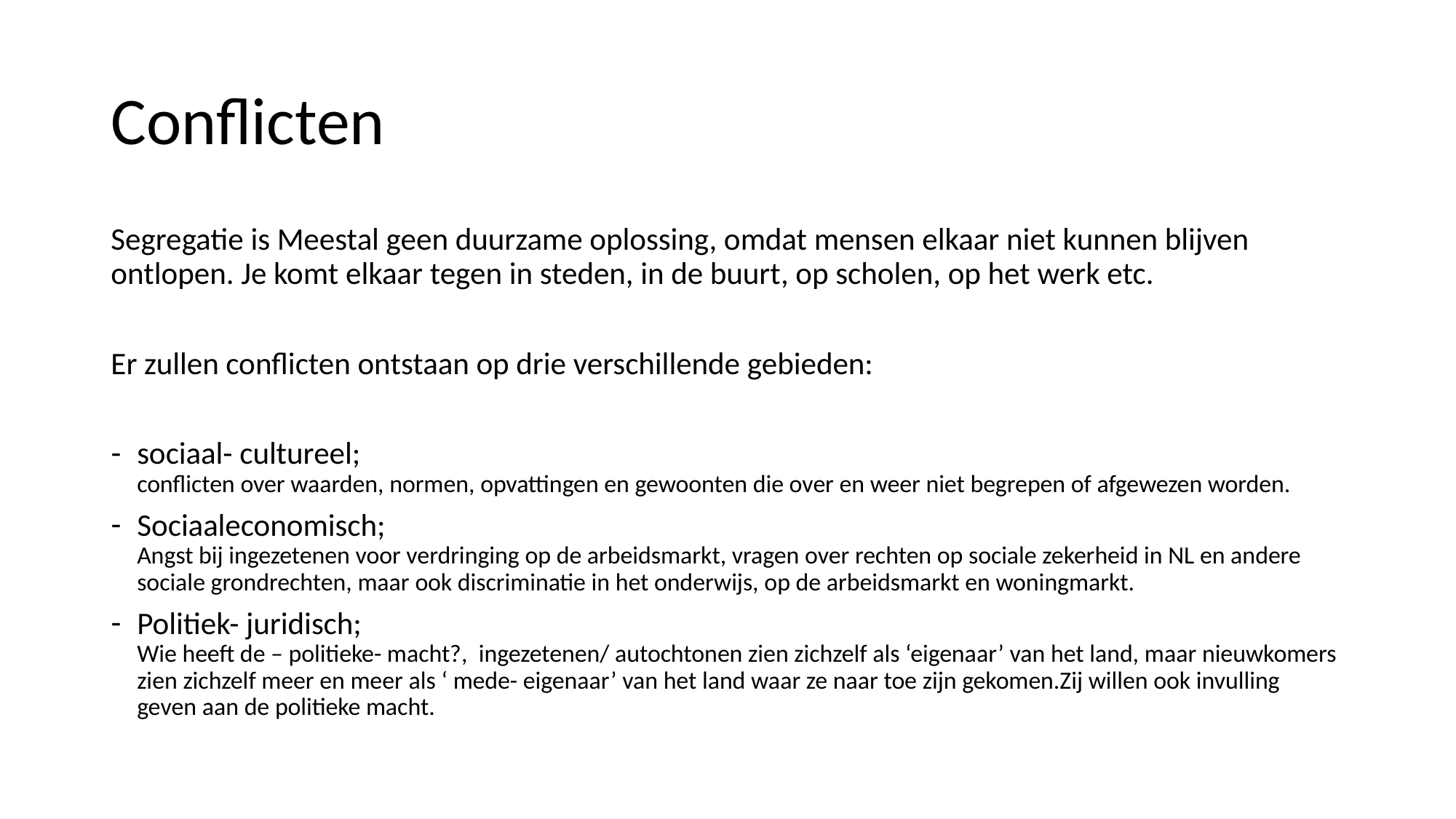

# Conflicten
Segregatie is Meestal geen duurzame oplossing, omdat mensen elkaar niet kunnen blijven ontlopen. Je komt elkaar tegen in steden, in de buurt, op scholen, op het werk etc.

Er zullen conflicten ontstaan op drie verschillende gebieden:

sociaal- cultureel;
conflicten over waarden, normen, opvattingen en gewoonten die over en weer niet begrepen of afgewezen worden.
Sociaaleconomisch;
Angst bij ingezetenen voor verdringing op de arbeidsmarkt, vragen over rechten op sociale zekerheid in NL en andere sociale grondrechten, maar ook discriminatie in het onderwijs, op de arbeidsmarkt en woningmarkt.
Politiek- juridisch;
Wie heeft de – politieke- macht?,  ingezetenen/ autochtonen zien zichzelf als ‘eigenaar’ van het land, maar nieuwkomers zien zichzelf meer en meer als ‘ mede- eigenaar’ van het land waar ze naar toe zijn gekomen.Zij willen ook invulling geven aan de politieke macht.